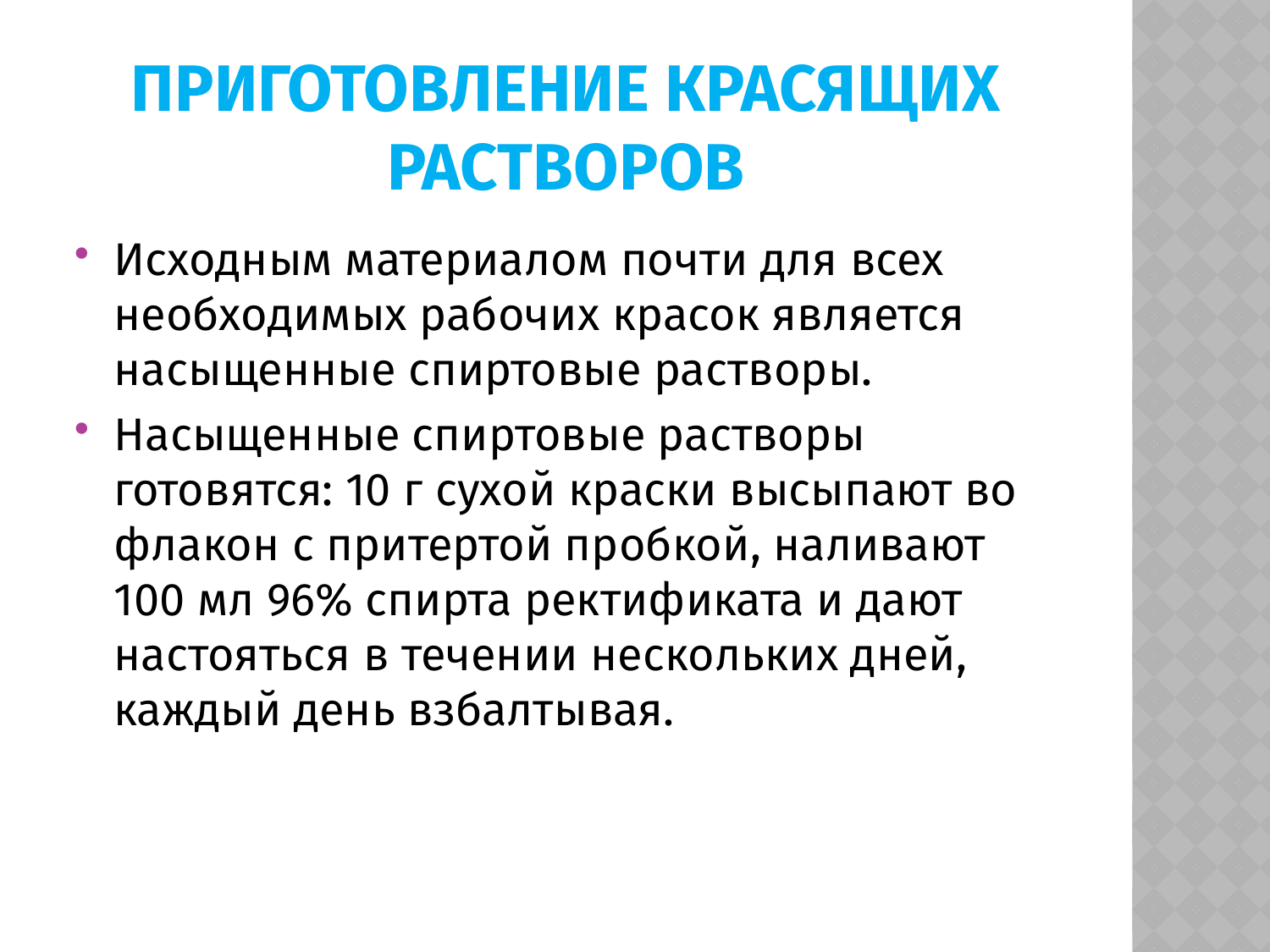

# Приготовление красящих растворов
Исходным материалом почти для всех необходимых рабочих красок является насыщенные спиртовые растворы.
Насыщенные спиртовые растворы готовятся: 10 г сухой краски высыпают во флакон с притертой пробкой, наливают 100 мл 96% спирта ректификата и дают настояться в течении нескольких дней, каждый день взбалтывая.